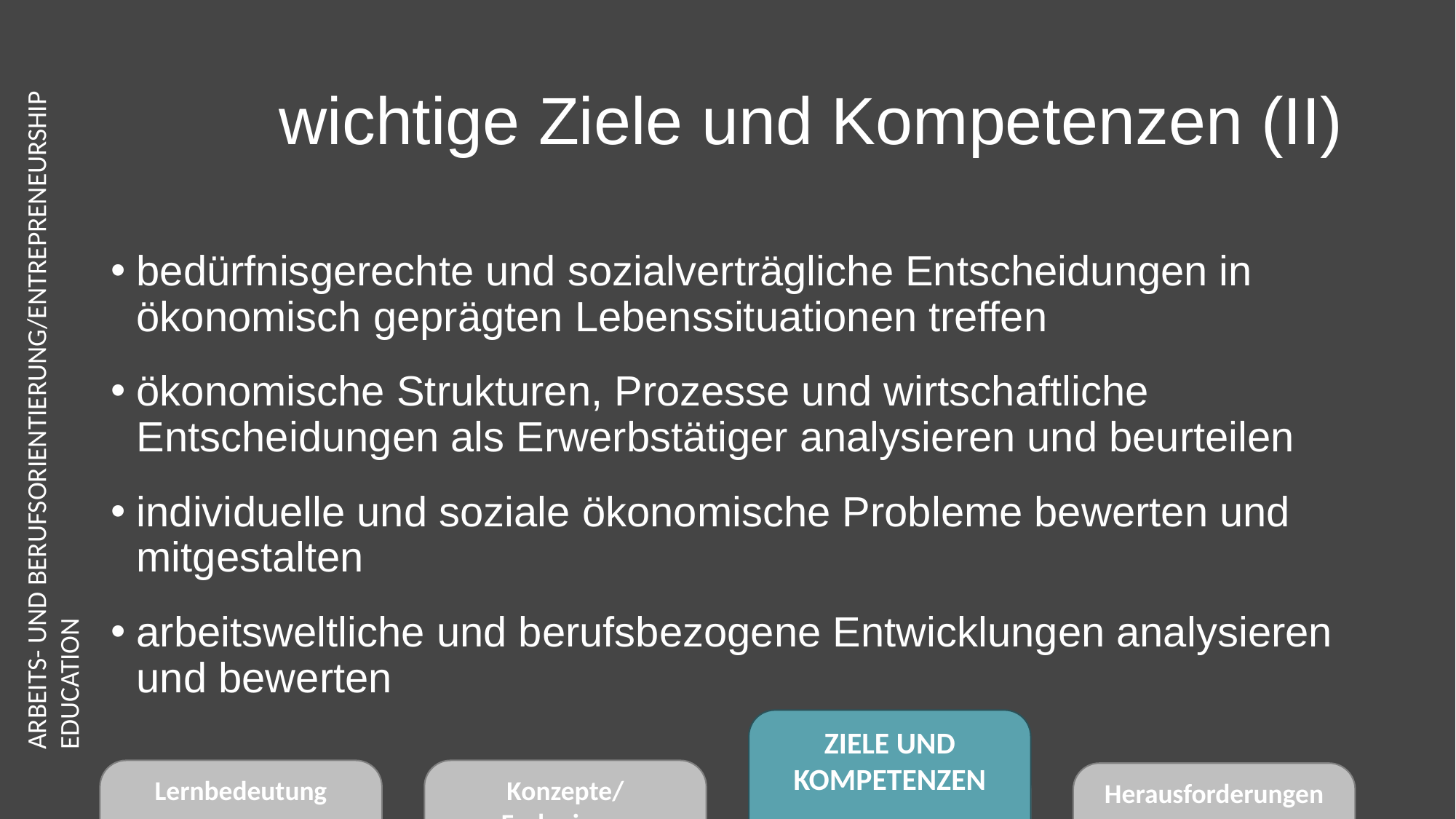

# wichtige Ziele und Kompetenzen (II)
bedürfnisgerechte und sozialverträgliche Entscheidungen in ökonomisch geprägten Lebenssituationen treffen
ökonomische Strukturen, Prozesse und wirtschaftliche Entscheidungen als Erwerbstätiger analysieren und beurteilen
individuelle und soziale ökonomische Probleme bewerten und mitgestalten
arbeitsweltliche und berufsbezogene Entwicklungen analysieren und bewerten